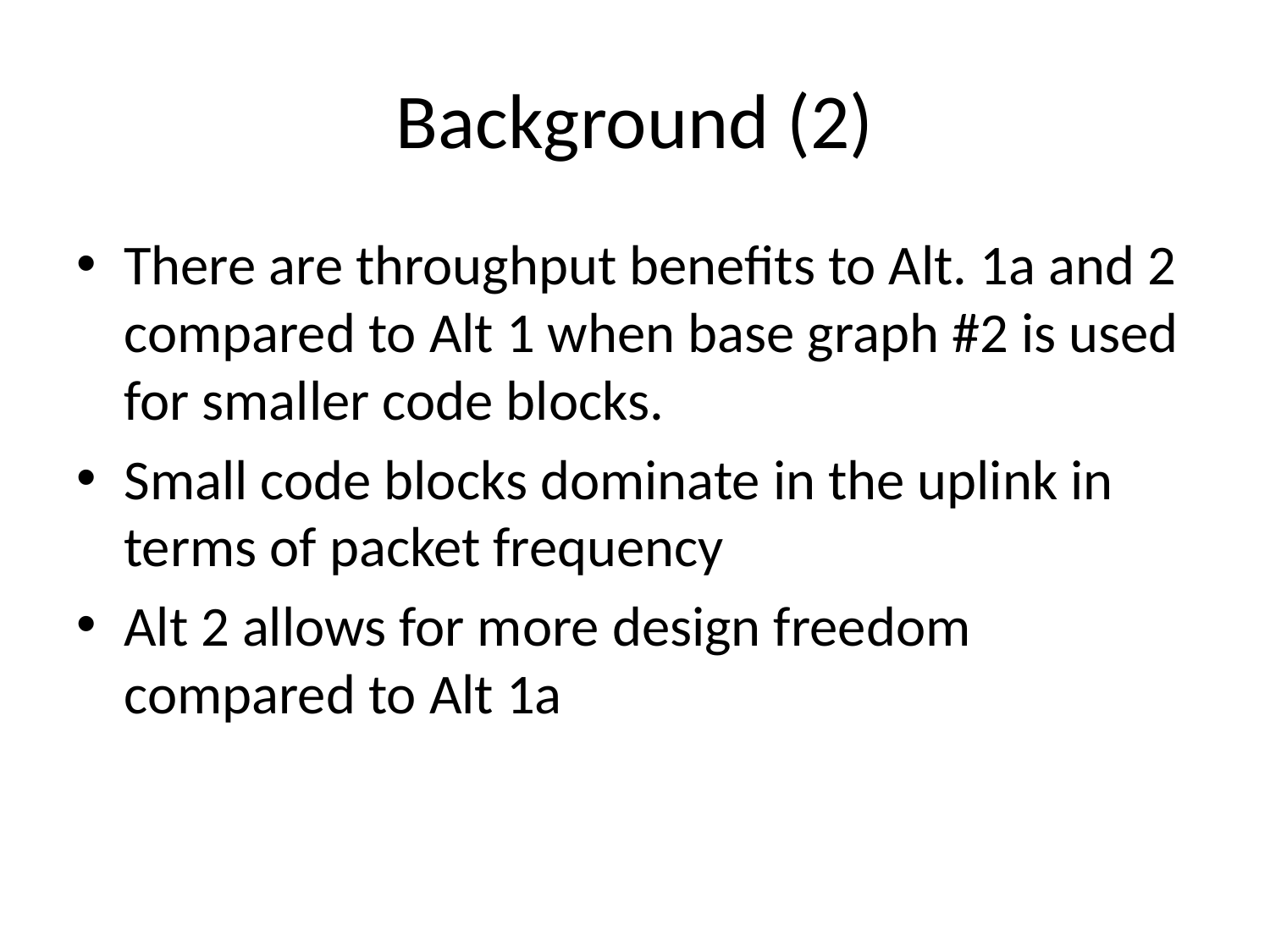

# Background (2)
There are throughput benefits to Alt. 1a and 2 compared to Alt 1 when base graph #2 is used for smaller code blocks.
Small code blocks dominate in the uplink in terms of packet frequency
Alt 2 allows for more design freedom compared to Alt 1a